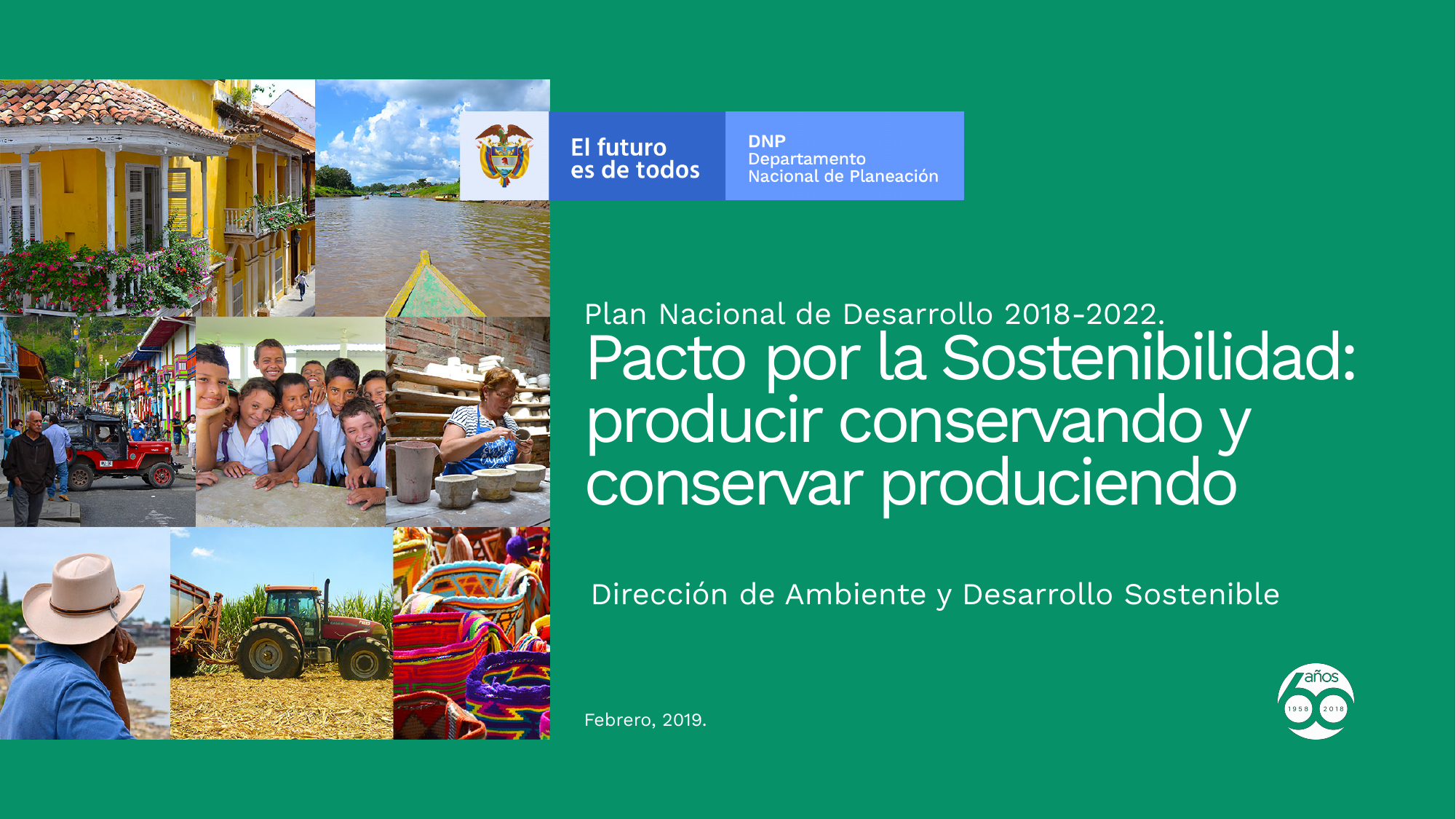

Plan Nacional de Desarrollo 2018-2022.
Pacto por la Sostenibilidad: producir conservando y conservar produciendo
Dirección de Ambiente y Desarrollo Sostenible
Febrero, 2019.